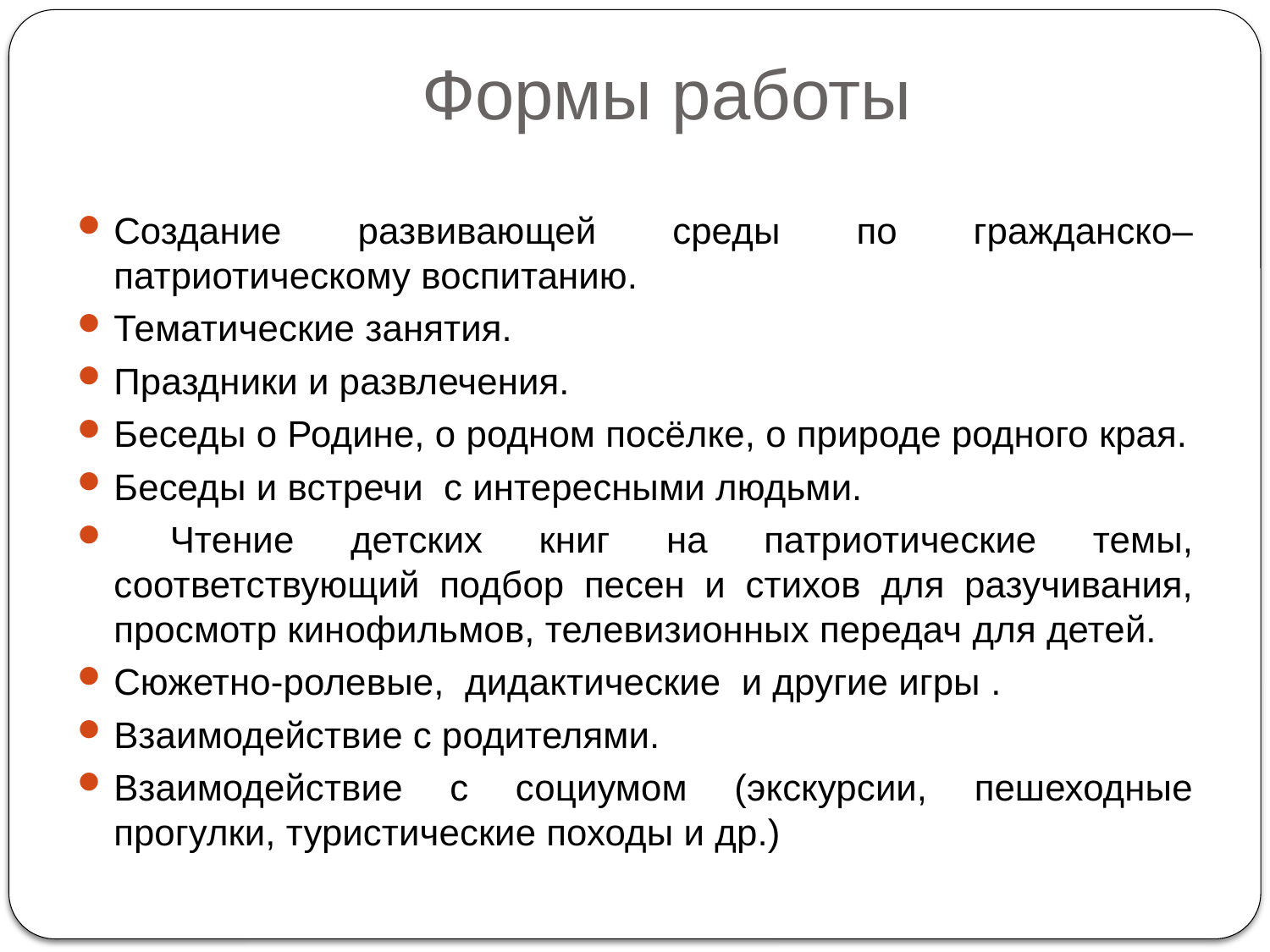

# Формы работы
Создание развивающей среды по гражданско–патриотическому воспитанию.
Тематические занятия.
Праздники и развлечения.
Беседы о Родине, о родном посёлке, о природе родного края.
Беседы и встречи  с интересными людьми.
 Чтение детских книг на патриотические темы, соответствующий подбор песен и стихов для разучивания, просмотр кинофильмов, телевизионных передач для детей.
Сюжетно-ролевые,  дидактические  и другие игры .
Взаимодействие с родителями.
Взаимодействие с социумом (экскурсии, пешеходные прогулки, туристические походы и др.)